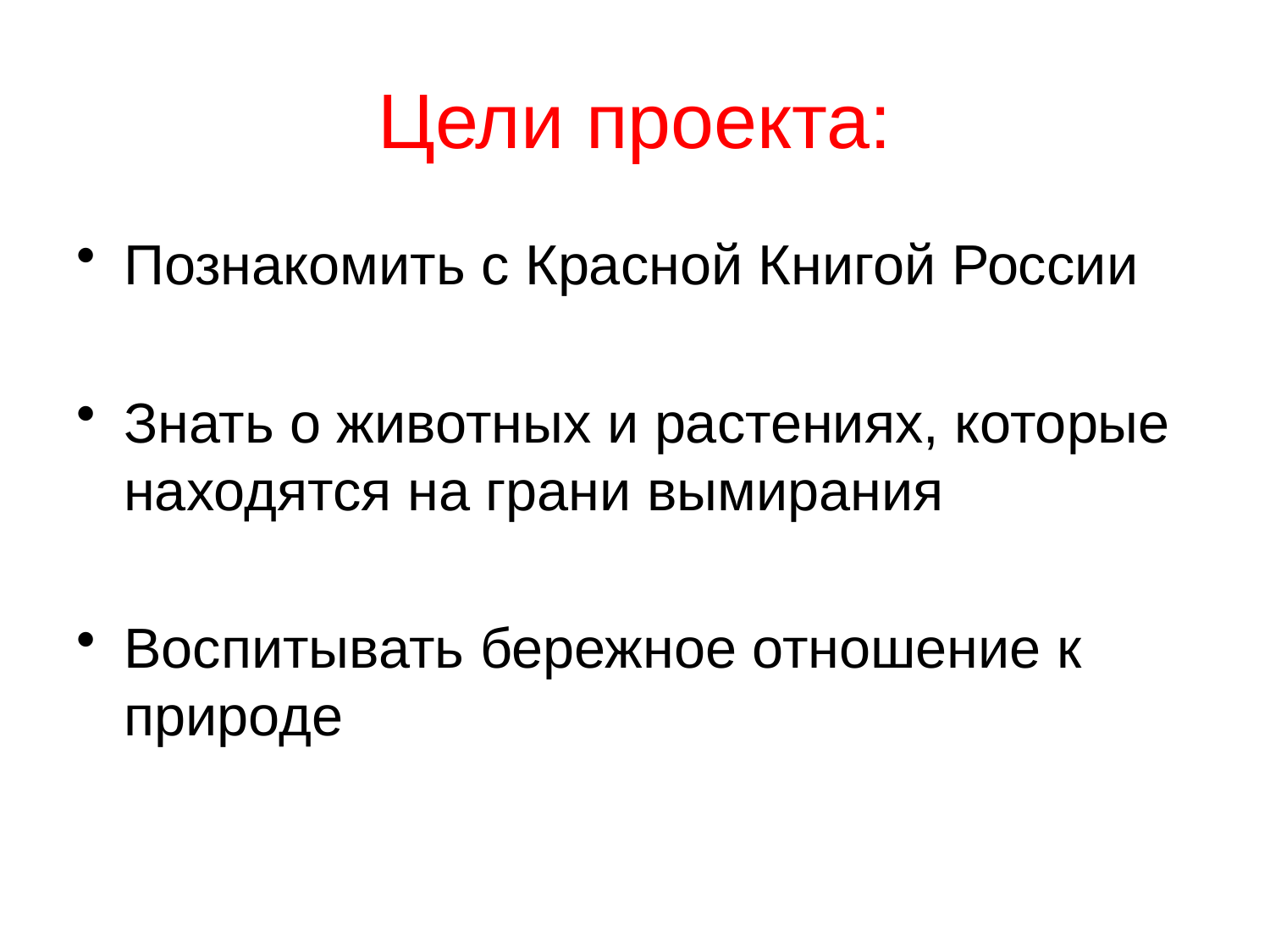

# Цели проекта:
Познакомить с Красной Книгой России

Знать о животных и растениях, которые находятся на грани вымирания

Воспитывать бережное отношение к природе